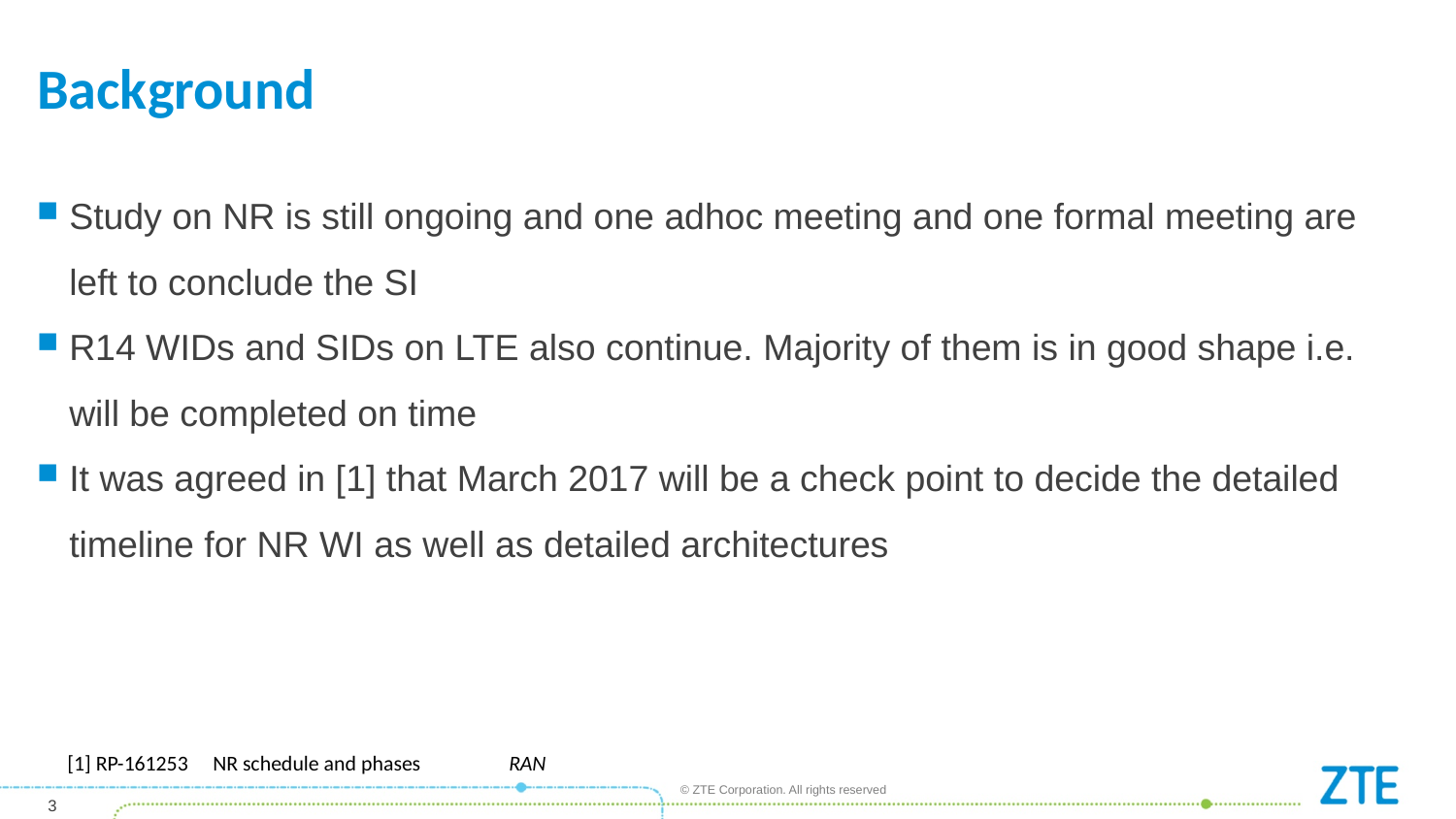

# Background
Study on NR is still ongoing and one adhoc meeting and one formal meeting are left to conclude the SI
R14 WIDs and SIDs on LTE also continue. Majority of them is in good shape i.e. will be completed on time
It was agreed in [1] that March 2017 will be a check point to decide the detailed timeline for NR WI as well as detailed architectures
[1] RP-161253	NR schedule and phases	 RAN